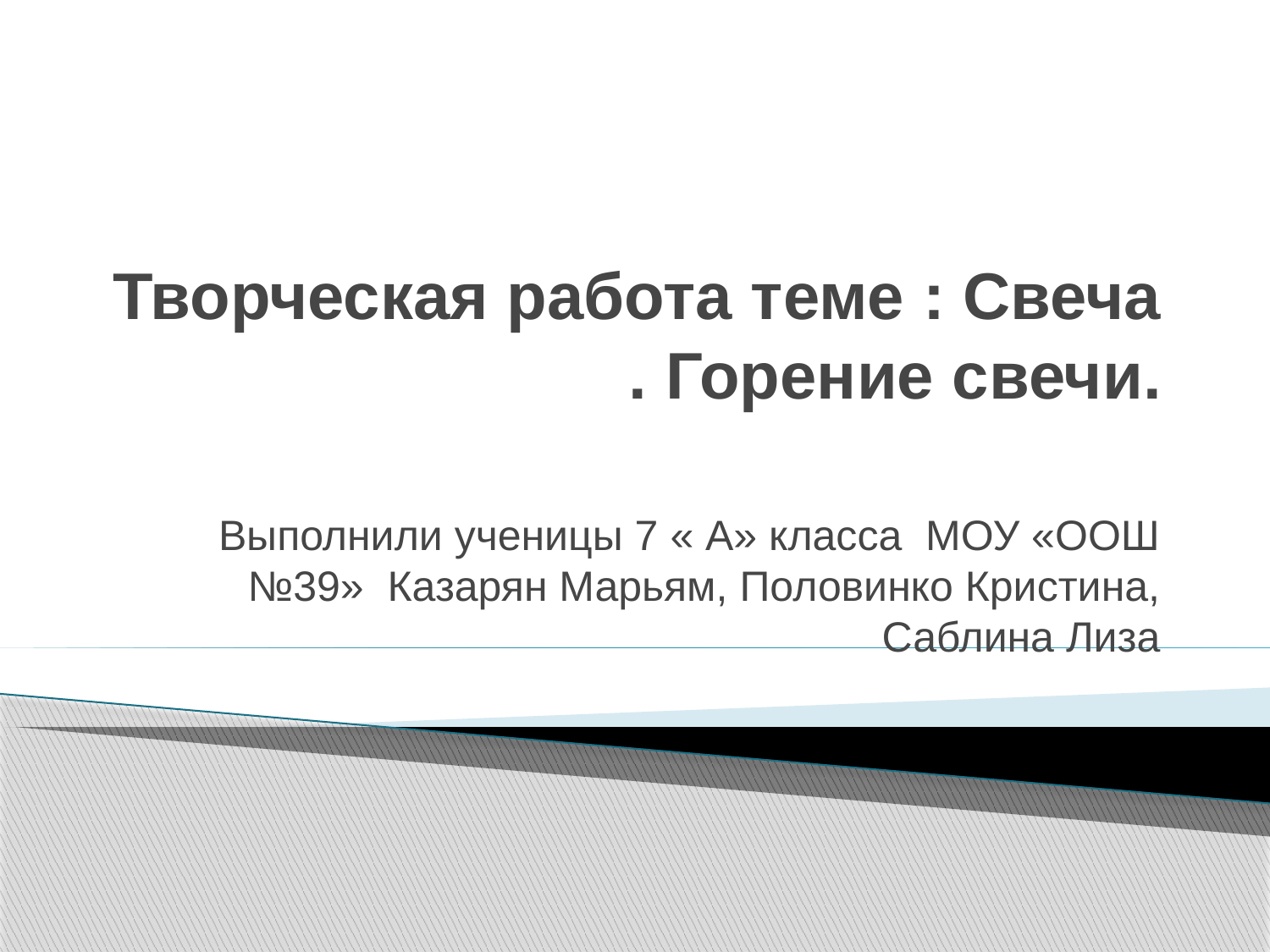

# Творческая работа теме : Свеча . Горение свечи.
Выполнили ученицы 7 « А» класса  МОУ «ООШ №39»  Казарян Марьям, Половинко Кристина, Саблина Лиза